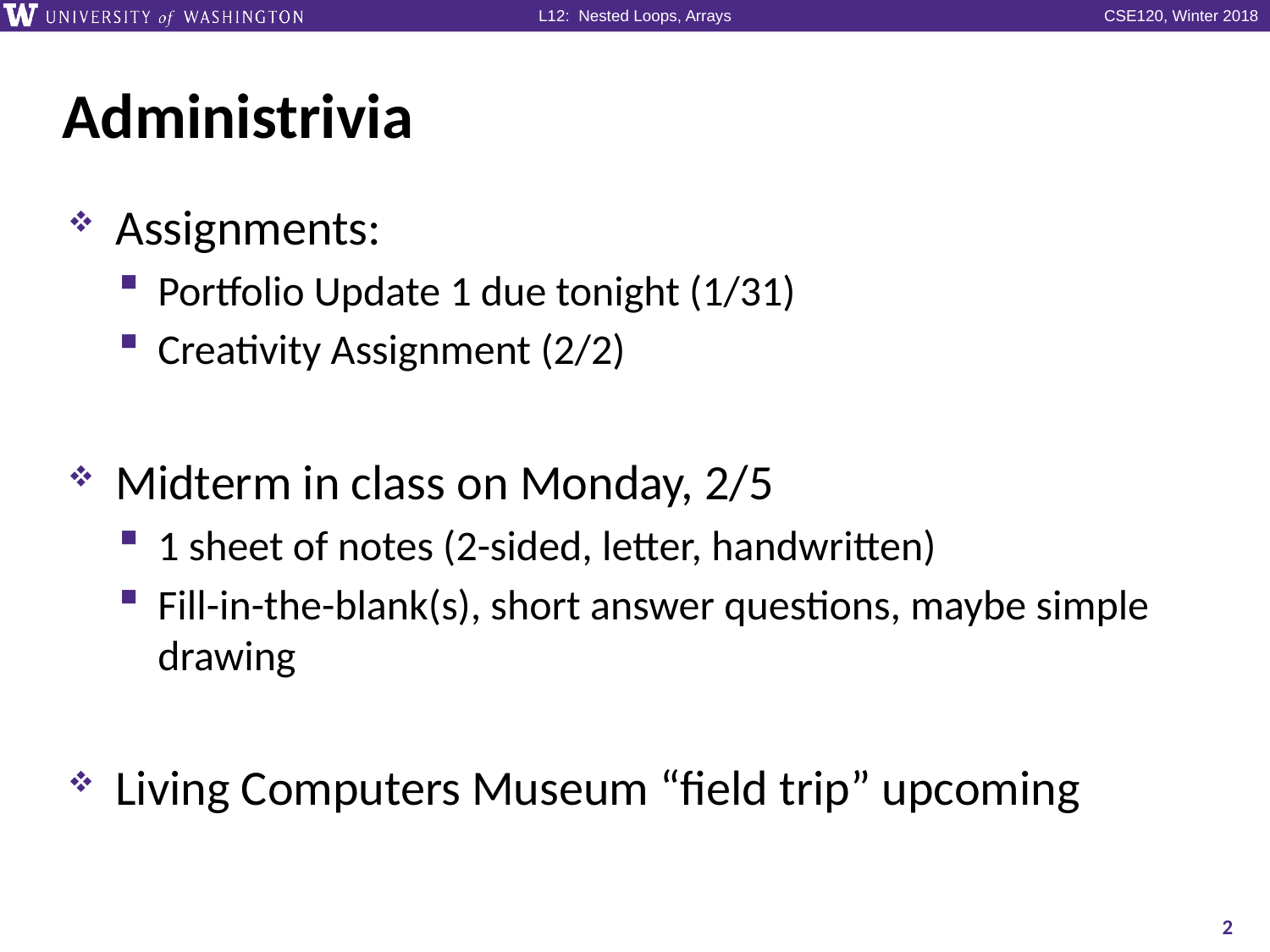

# Administrivia
Assignments:
Portfolio Update 1 due tonight (1/31)
Creativity Assignment (2/2)

Midterm in class on Monday, 2/5
1 sheet of notes (2-sided, letter, handwritten)
Fill-in-the-blank(s), short answer questions, maybe simple drawing

Living Computers Museum “field trip” upcoming
2